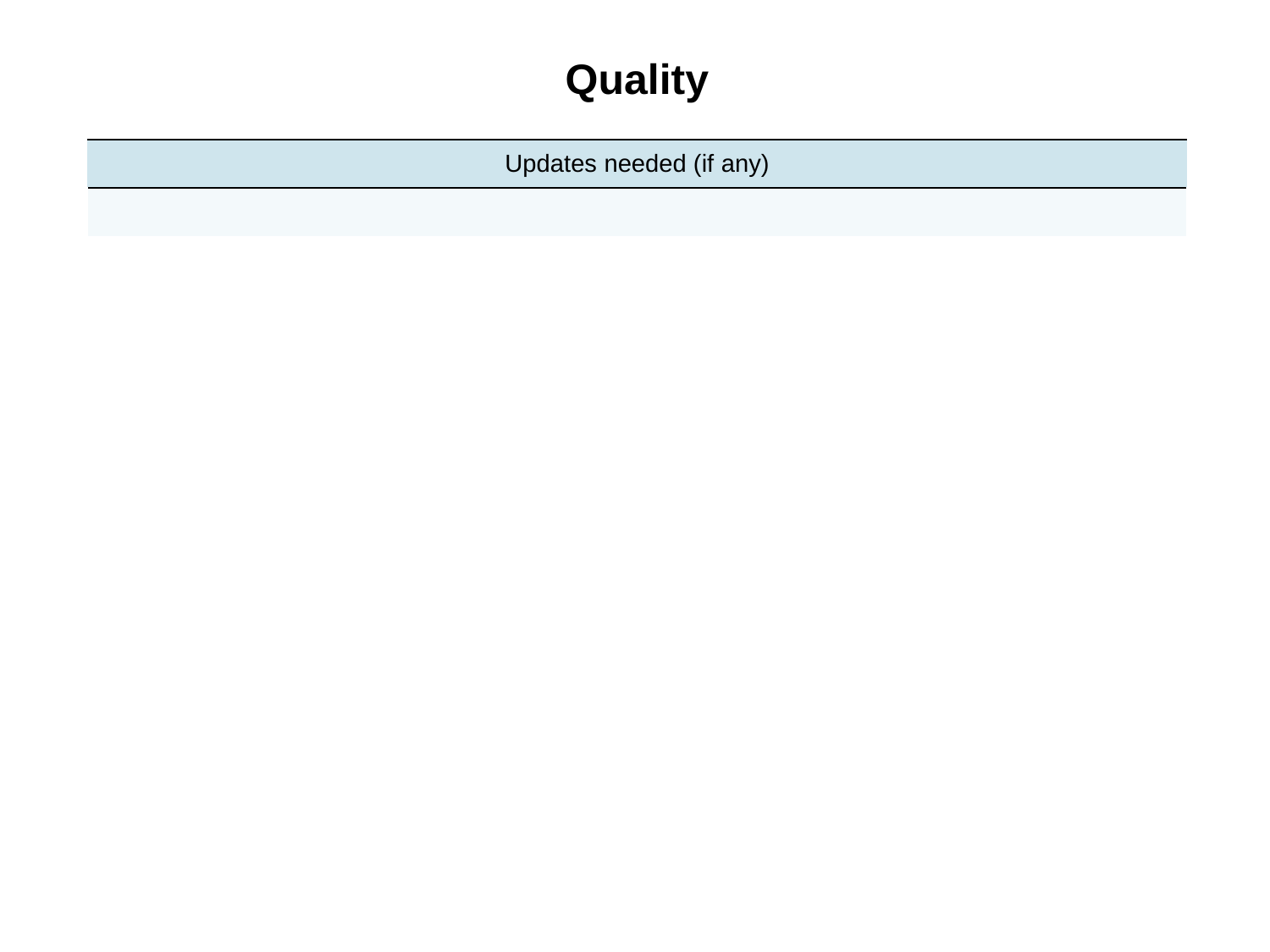

# Quality
| Updates needed (if any) |
| --- |
|  |
10